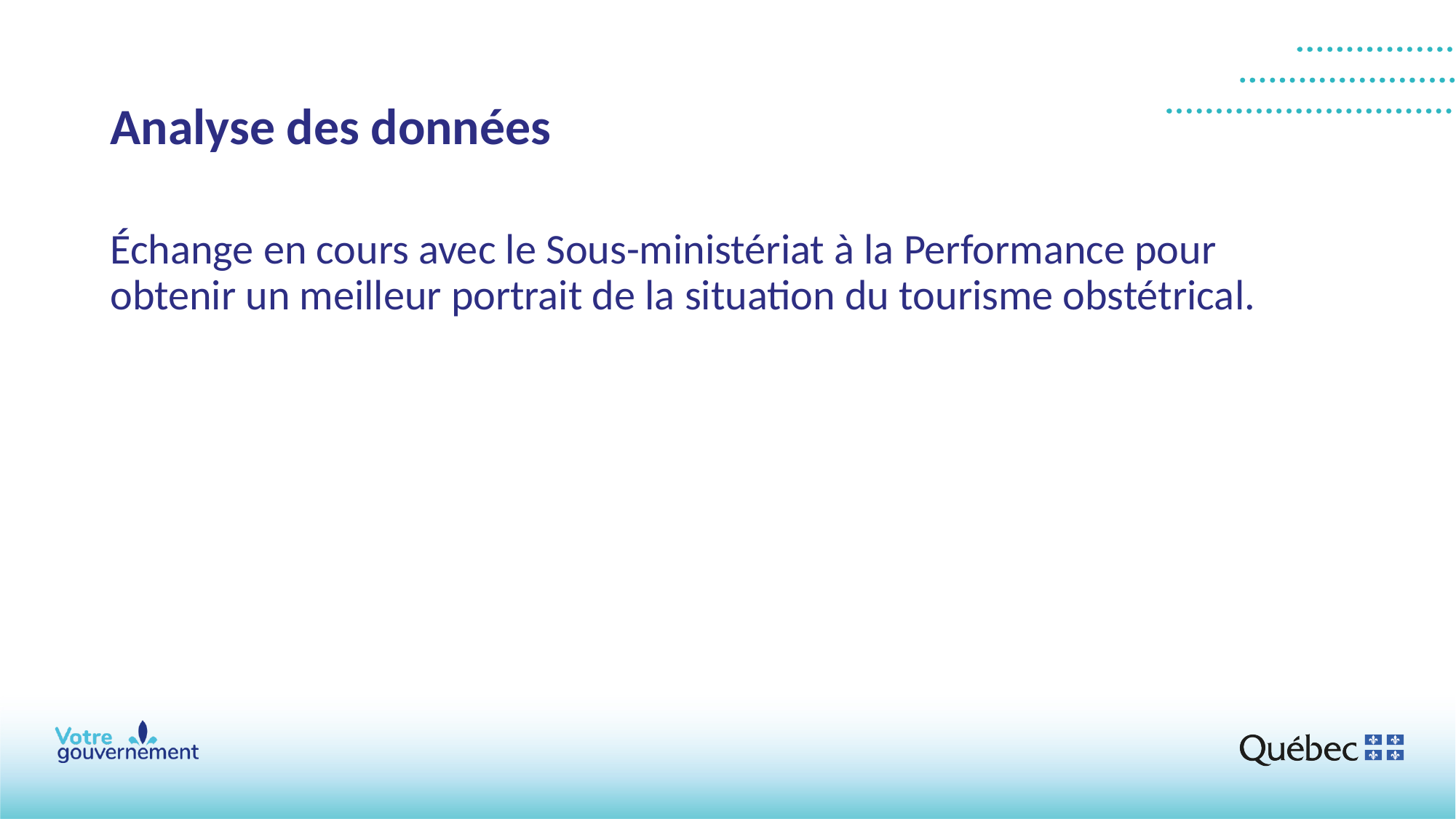

# Analyse des données
Échange en cours avec le Sous-ministériat à la Performance pour obtenir un meilleur portrait de la situation du tourisme obstétrical.